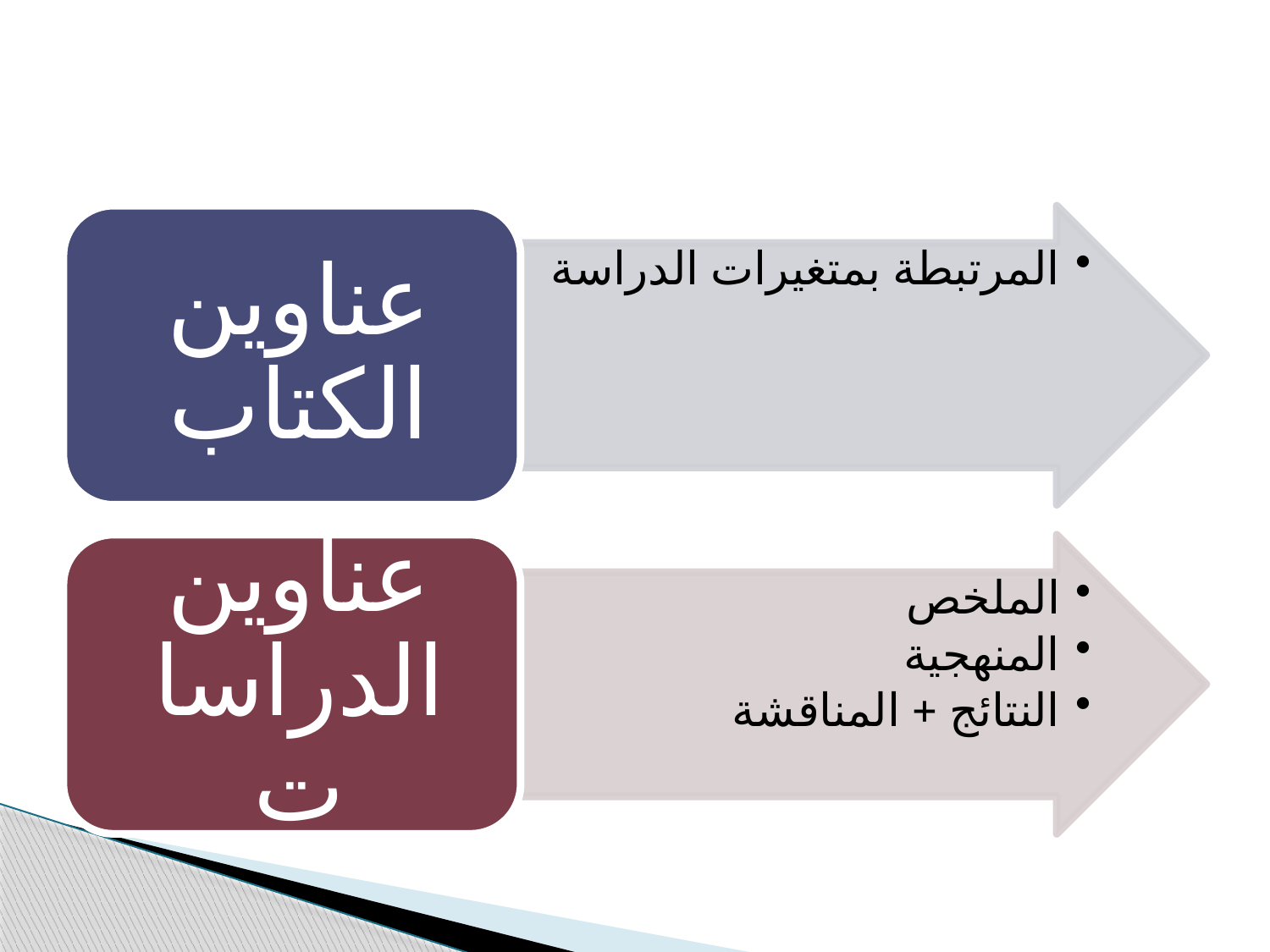

#
المرتبطة بمتغيرات الدراسة
عناوين الكتاب
الملخص
المنهجية
النتائج + المناقشة
عناوين الدراسات